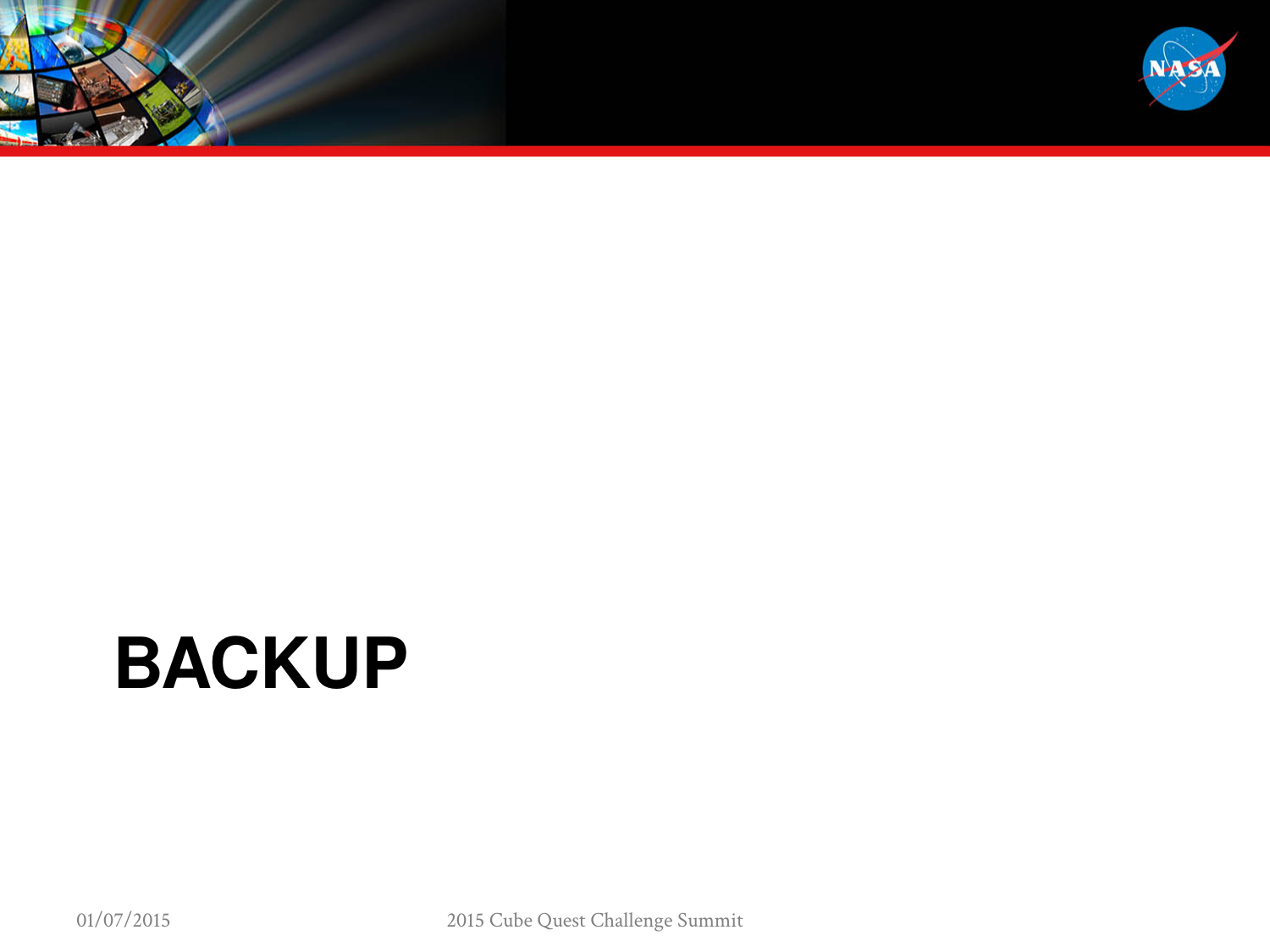

# Backup
01/07/2015
2015 Cube Quest Challenge Summit